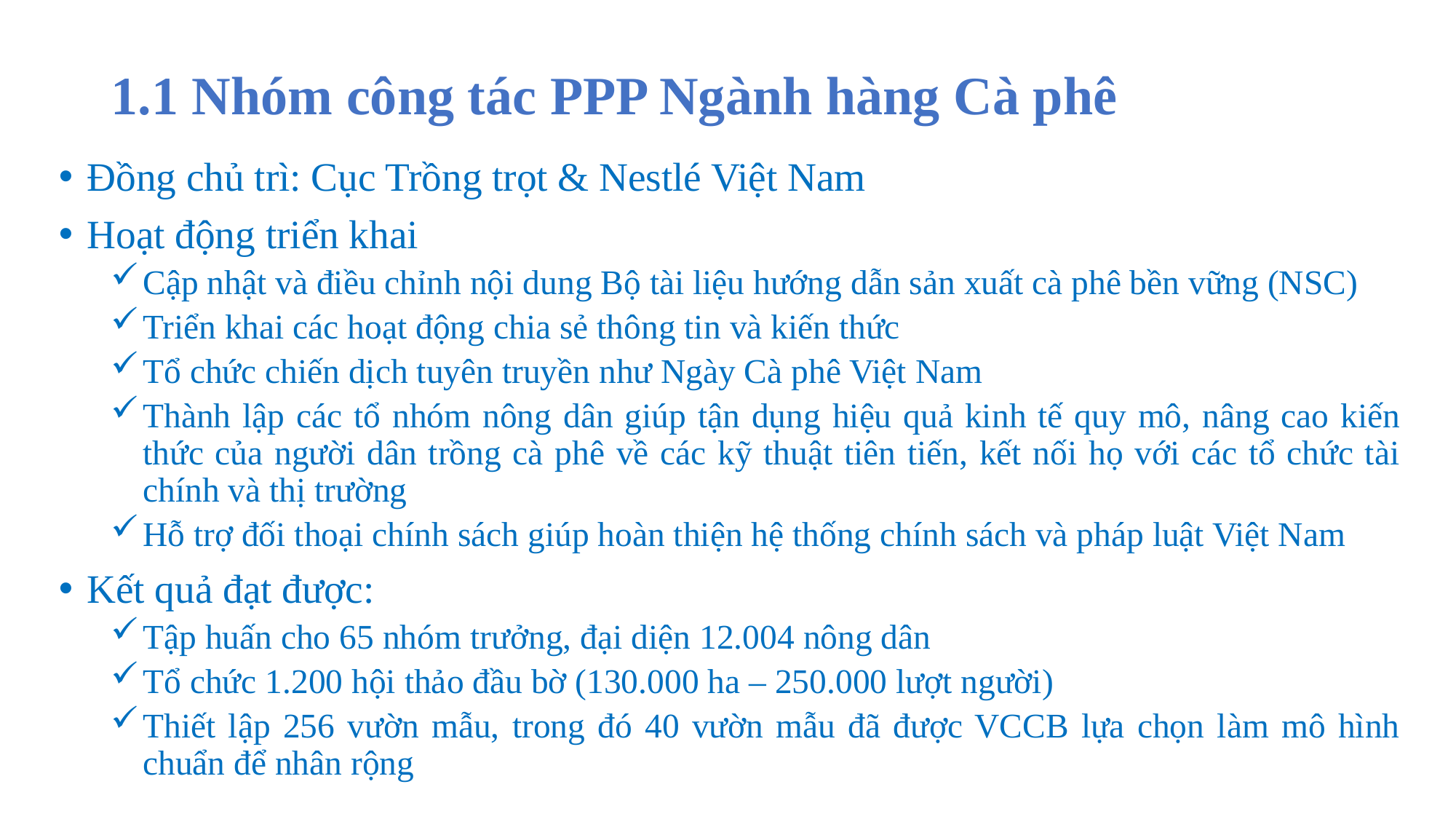

# 1.1 Nhóm công tác PPP Ngành hàng Cà phê
Đồng chủ trì: Cục Trồng trọt & Nestlé Việt Nam
Hoạt động triển khai
Cập nhật và điều chỉnh nội dung Bộ tài liệu hướng dẫn sản xuất cà phê bền vững (NSC)
Triển khai các hoạt động chia sẻ thông tin và kiến thức
Tổ chức chiến dịch tuyên truyền như Ngày Cà phê Việt Nam
Thành lập các tổ nhóm nông dân giúp tận dụng hiệu quả kinh tế quy mô, nâng cao kiến thức của người dân trồng cà phê về các kỹ thuật tiên tiến, kết nối họ với các tổ chức tài chính và thị trường
Hỗ trợ đối thoại chính sách giúp hoàn thiện hệ thống chính sách và pháp luật Việt Nam
Kết quả đạt được:
Tập huấn cho 65 nhóm trưởng, đại diện 12.004 nông dân
Tổ chức 1.200 hội thảo đầu bờ (130.000 ha – 250.000 lượt người)
Thiết lập 256 vườn mẫu, trong đó 40 vườn mẫu đã được VCCB lựa chọn làm mô hình chuẩn để nhân rộng